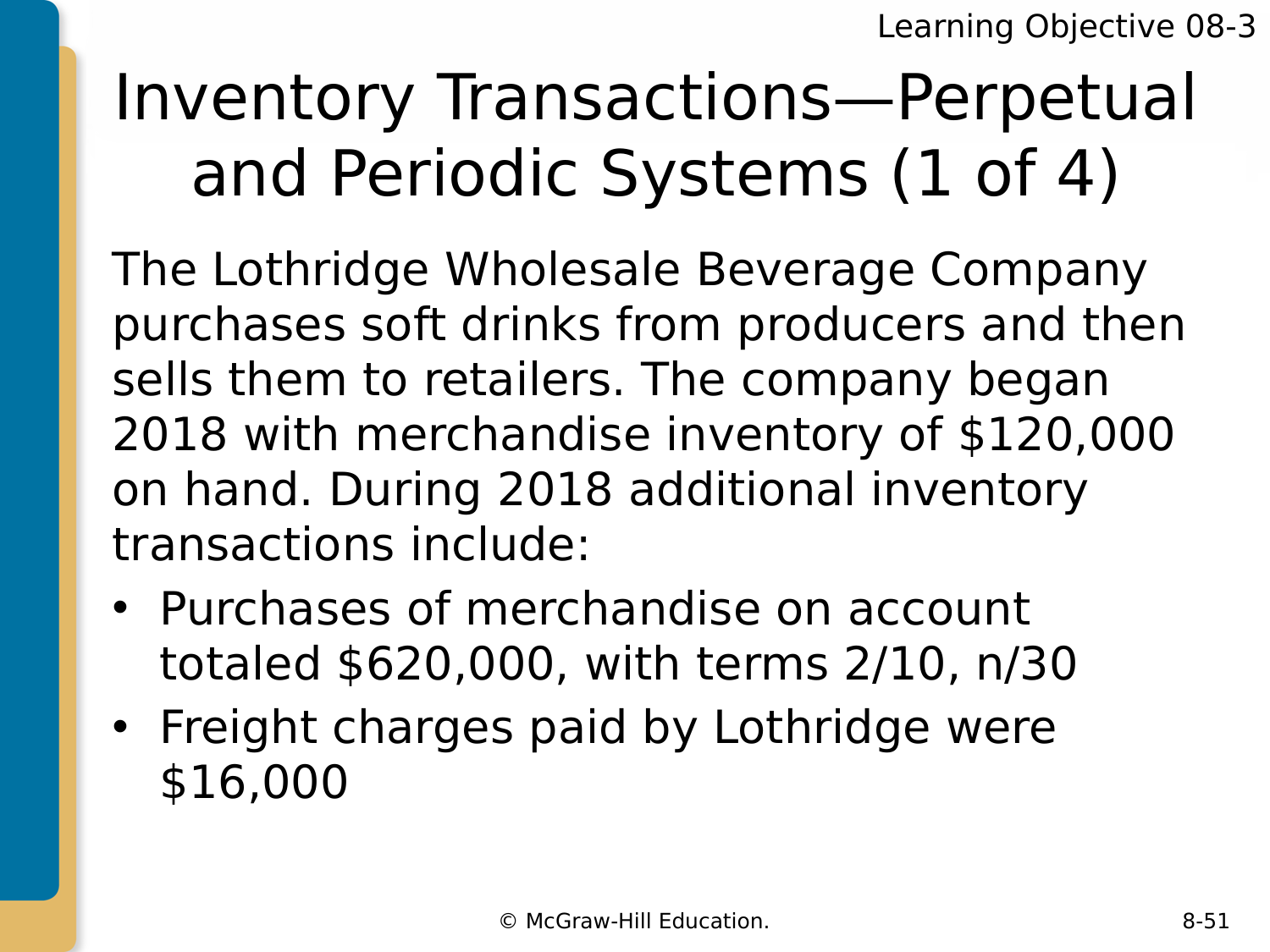

Learning Objective 08-3
# Inventory Transactions—Perpetual and Periodic Systems (1 of 4)
The Lothridge Wholesale Beverage Company purchases soft drinks from producers and then sells them to retailers. The company began 2018 with merchandise inventory of $120,000 on hand. During 2018 additional inventory transactions include:
Purchases of merchandise on account totaled $620,000, with terms 2/10, n/30
Freight charges paid by Lothridge were $16,000